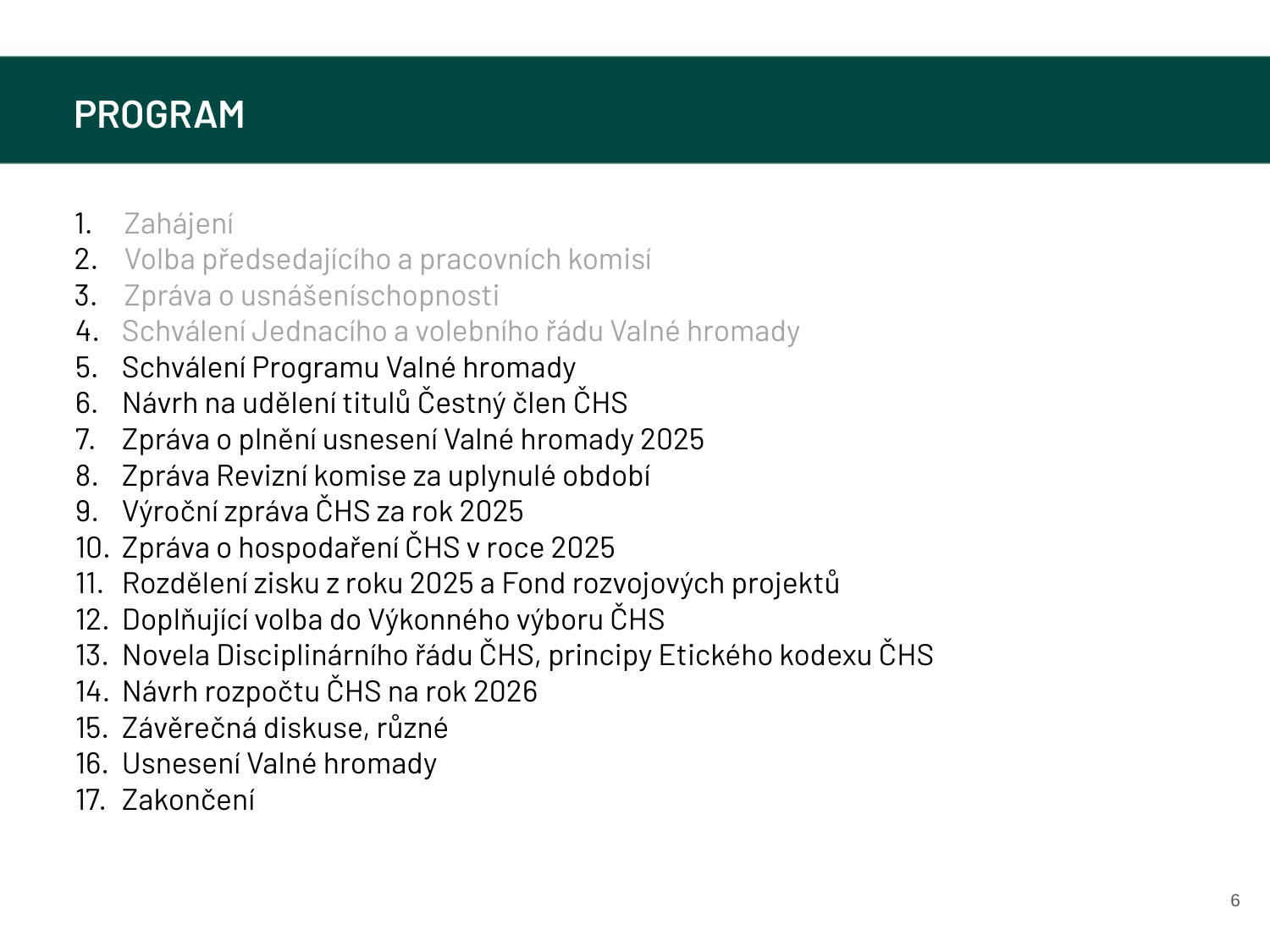

PROGRAM

Zahájení
Volba předsedajícího a pracovních komisí
Zpráva o usnášeníschopnosti
Schválení Jednacího a volebního řádu Valné hromady
Schválení Programu Valné hromady
Návrh na udělení titulů Čestný člen ČHS
Zpráva o plnění usnesení Valné hromady 2025
Zpráva Revizní komise za uplynulé období
Výroční zpráva ČHS za rok 2025
Zpráva o hospodaření ČHS v roce 2025
Rozdělení zisku z roku 2025 a Fond rozvojových projektů
Doplňující volba do Výkonného výboru ČHS
Novela Disciplinárního řádu ČHS, principy Etického kodexu ČHS
Návrh rozpočtu ČHS na rok 2026
Závěrečná diskuse, různé
Usnesení Valné hromady
Zakončení

6